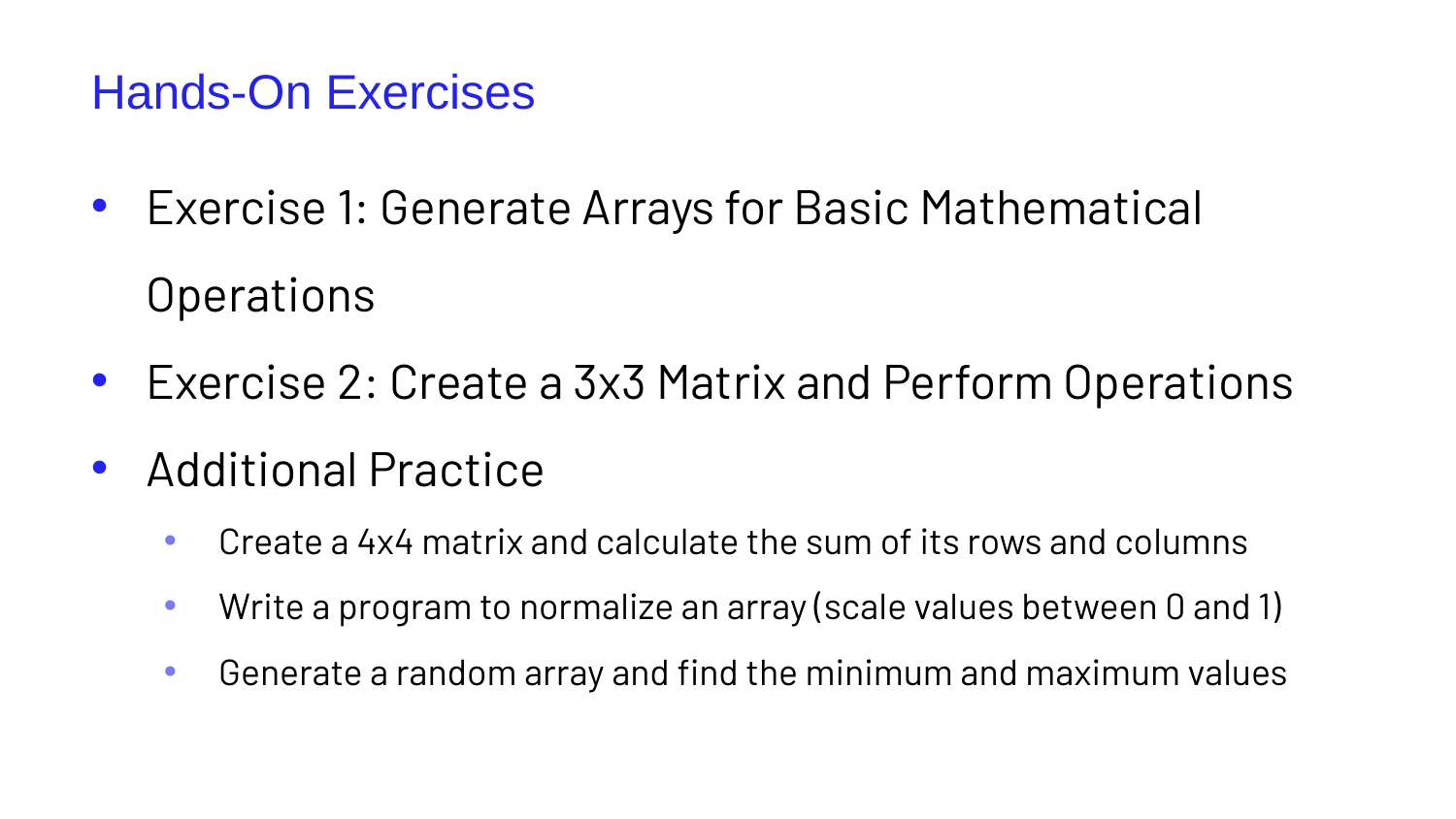

Hands-On Exercises
Exercise 1: Generate Arrays for Basic Mathematical Operations
Exercise 2: Create a 3x3 Matrix and Perform Operations
Additional Practice
Create a 4x4 matrix and calculate the sum of its rows and columns
Write a program to normalize an array (scale values between 0 and 1)
Generate a random array and find the minimum and maximum values